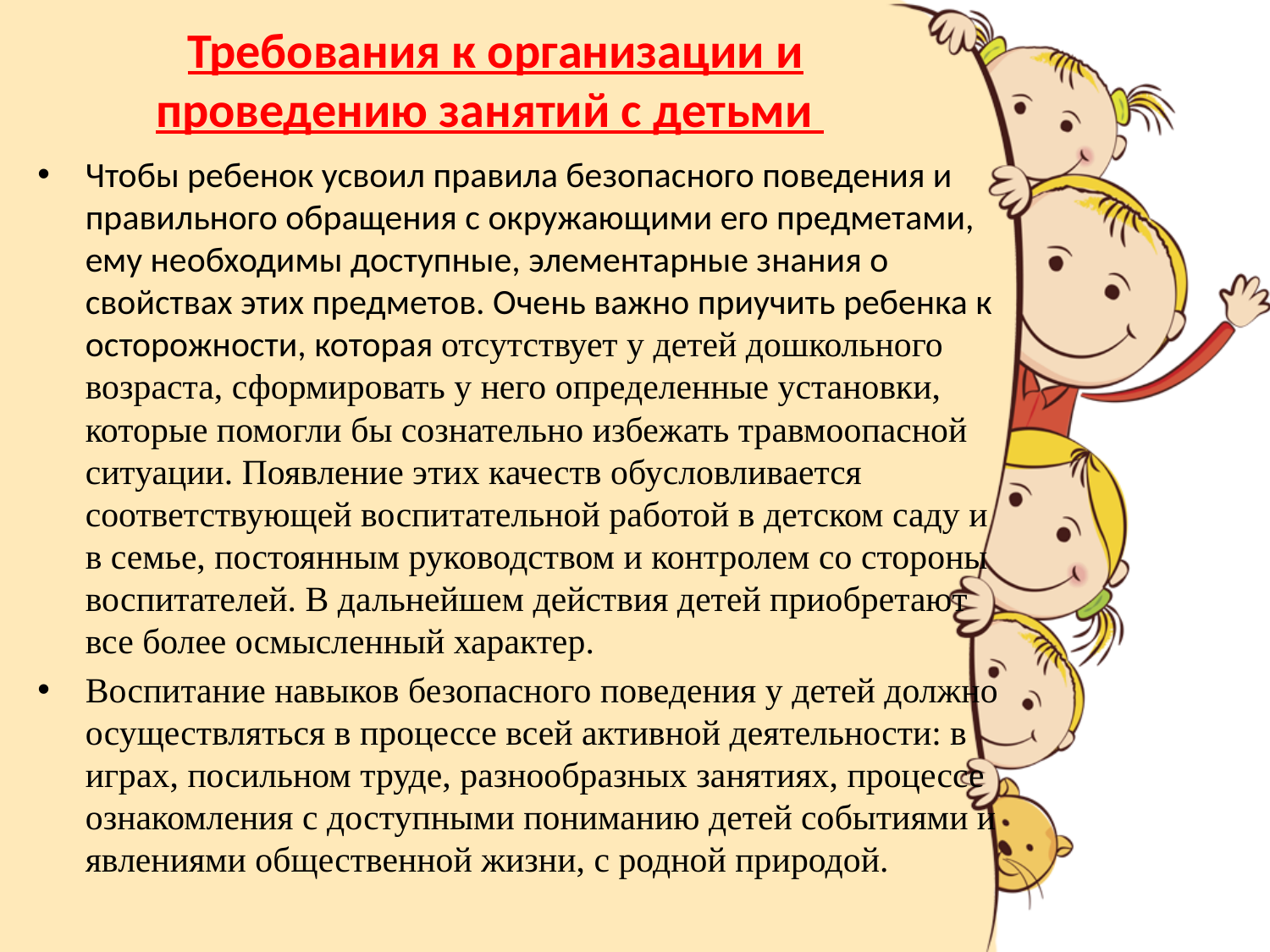

# Требования к организации и проведению занятий с детьми
Чтобы ребенок усвоил правила безопасного поведения и правильного обращения с окружающими его предметами, ему необходимы доступные, элементарные знания о свойствах этих предметов. Очень важно приучить ребенка к осторожности, которая отсутствует у детей дошкольного возраста, сформировать у него определенные установки, которые помогли бы сознательно избежать травмоопасной ситуации. Появление этих качеств обусловливается соответствующей воспитательной работой в детском саду и в семье, постоянным руководством и контролем со стороны воспитателей. В дальнейшем действия детей приобретают все более осмысленный характер.
Воспитание навыков безопасного поведения у детей должно осуществляться в процессе всей активной деятельности: в играх, посильном труде, разнообразных занятиях, процессе ознакомления с доступными пониманию детей событиями и явлениями общественной жизни, с родной природой.